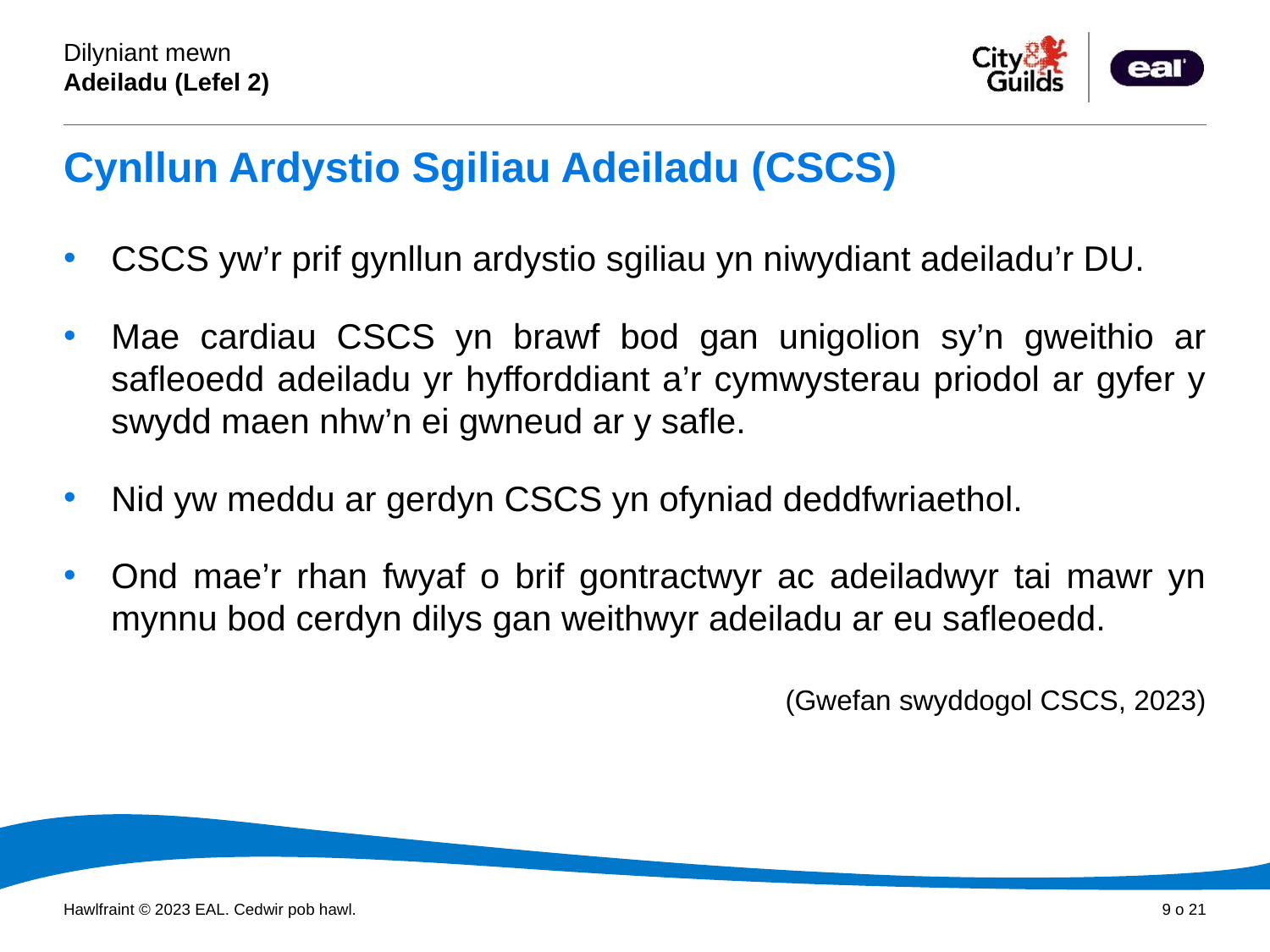

# Cynllun Ardystio Sgiliau Adeiladu (CSCS)
CSCS yw’r prif gynllun ardystio sgiliau yn niwydiant adeiladu’r DU.
Mae cardiau CSCS yn brawf bod gan unigolion sy’n gweithio ar safleoedd adeiladu yr hyfforddiant a’r cymwysterau priodol ar gyfer y swydd maen nhw’n ei gwneud ar y safle.
Nid yw meddu ar gerdyn CSCS yn ofyniad deddfwriaethol.
Ond mae’r rhan fwyaf o brif gontractwyr ac adeiladwyr tai mawr yn mynnu bod cerdyn dilys gan weithwyr adeiladu ar eu safleoedd.
(Gwefan swyddogol CSCS, 2023)